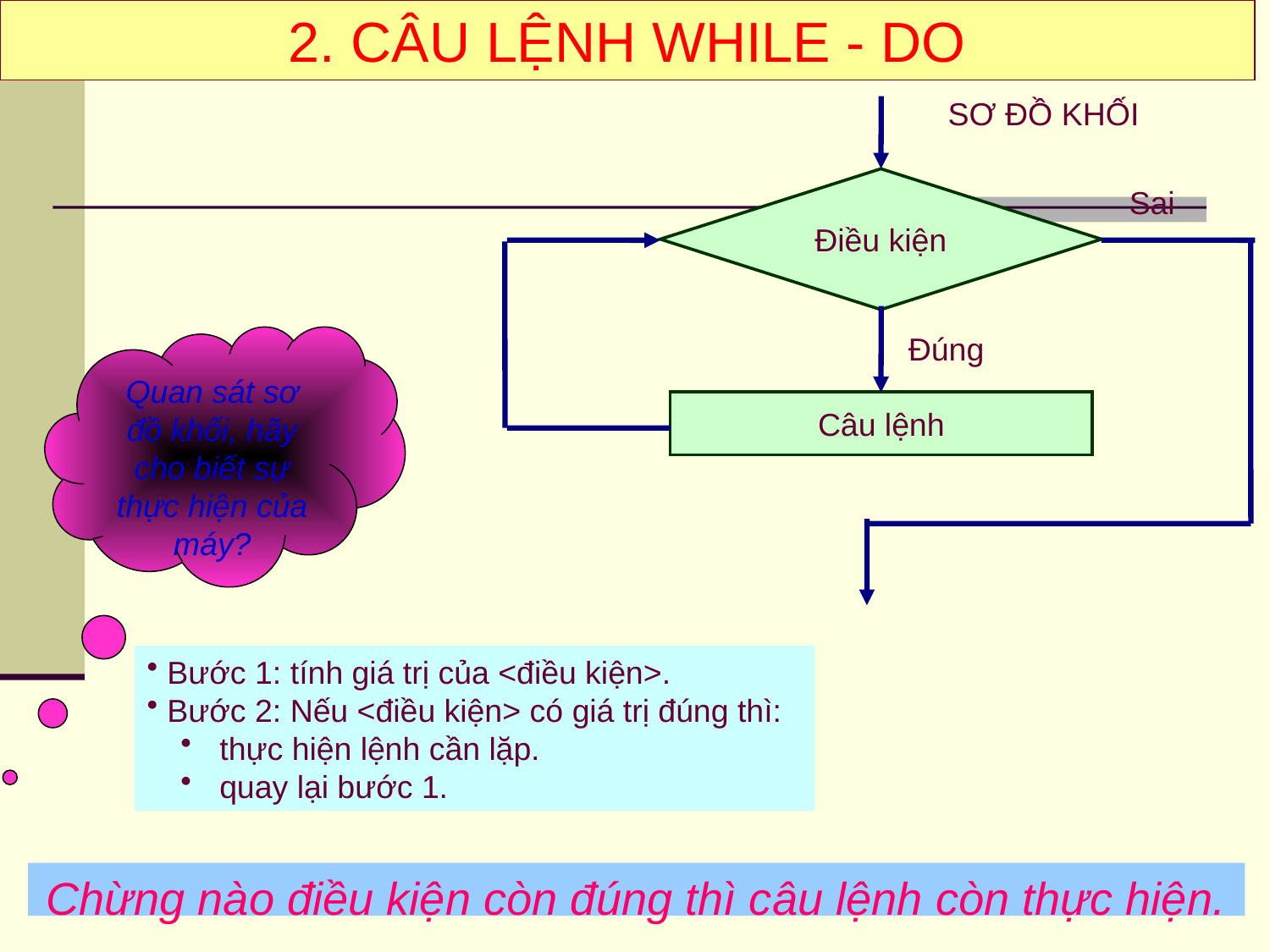

2. CÂU LỆNH WHILE - DO
SƠ ĐỒ KHỐI

Điều kiện
Sai

Đúng

Câu lệnh

Quan sát sơ đồ khối, hãy cho biết sự thực hiện của máy?
 Bước 1: tính giá trị của <điều kiện>.
 Bước 2: Nếu <điều kiện> có giá trị đúng thì:
 thực hiện lệnh cần lặp.
 quay lại bước 1.
Chừng nào điều kiện còn đúng thì câu lệnh còn thực hiện.